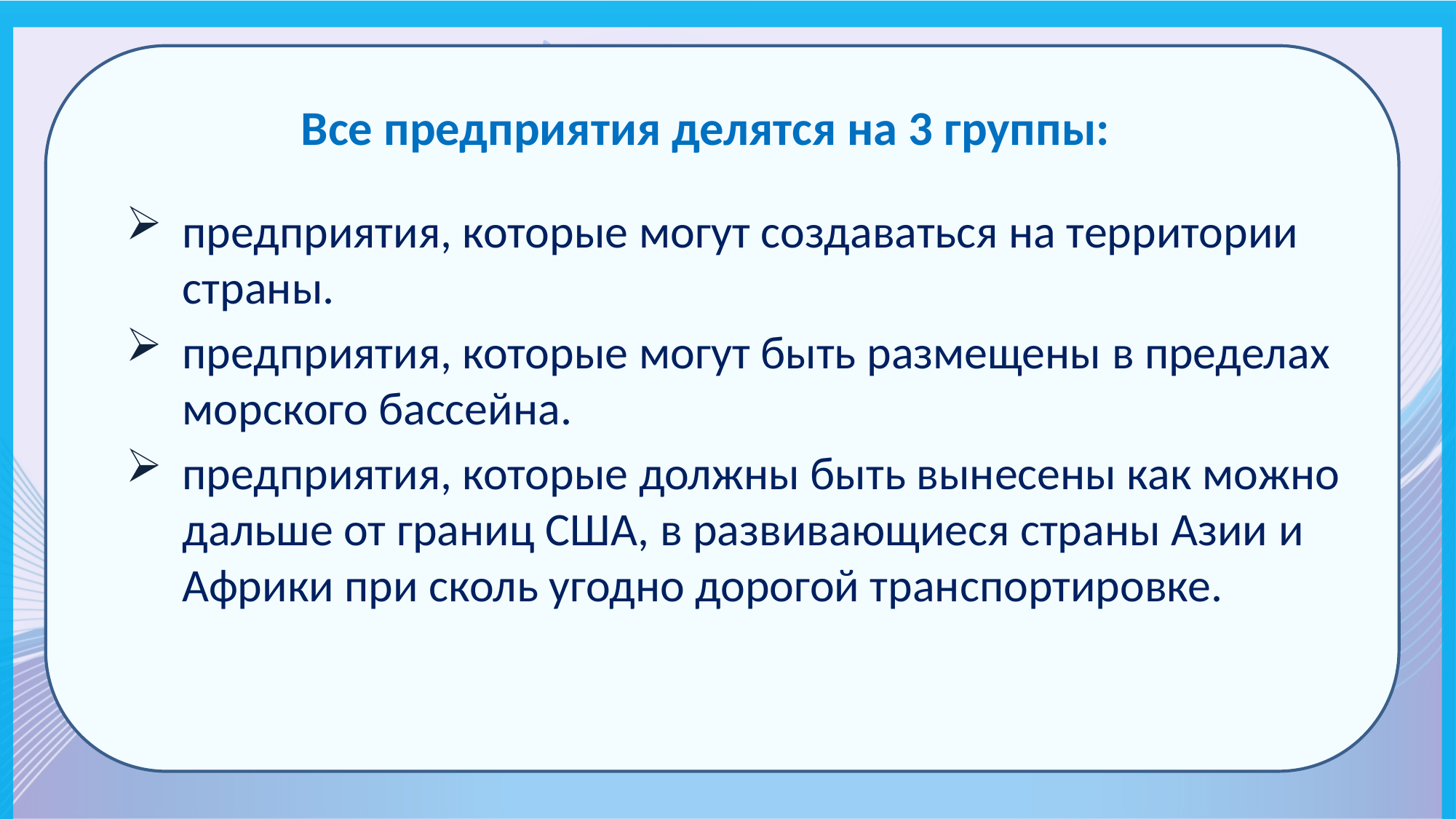

# Все предприятия делятся на 3 группы:
предприятия, которые могут создаваться на территории страны.
предприятия, которые могут быть размещены в пределах морского бассейна.
предприятия, которые должны быть вынесены как можно дальше от границ США, в развивающиеся страны Азии и Африки при сколь угодно дорогой транспортировке.